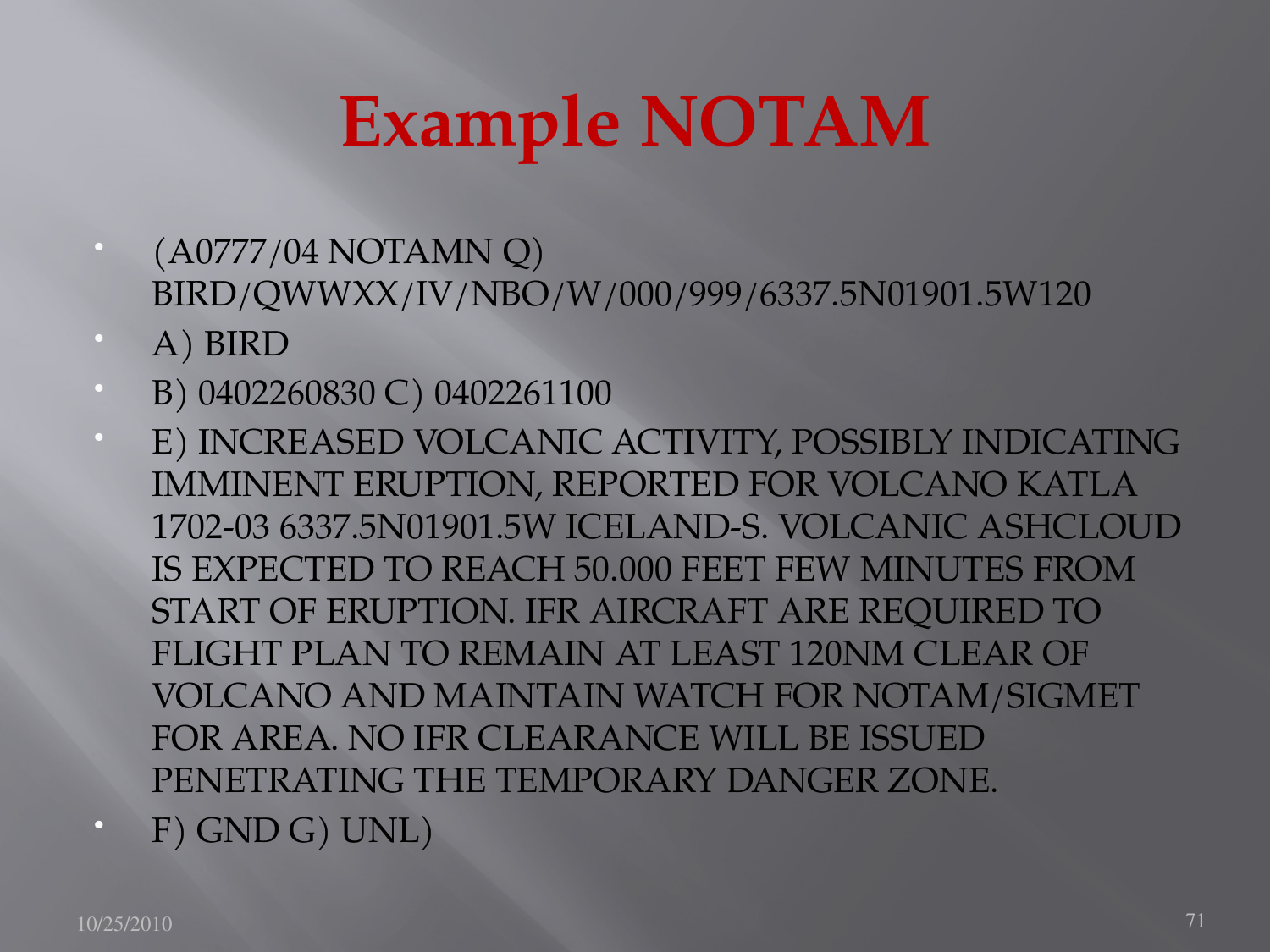

# Example NOTAM
(A0777/04 NOTAMN Q) BIRD/QWWXX/IV/NBO/W/000/999/6337.5N01901.5W120
A) BIRD
B) 0402260830 C) 0402261100
E) INCREASED VOLCANIC ACTIVITY, POSSIBLY INDICATING IMMINENT ERUPTION, REPORTED FOR VOLCANO KATLA 1702-03 6337.5N01901.5W ICELAND-S. VOLCANIC ASHCLOUD IS EXPECTED TO REACH 50.000 FEET FEW MINUTES FROM START OF ERUPTION. IFR AIRCRAFT ARE REQUIRED TO FLIGHT PLAN TO REMAIN AT LEAST 120NM CLEAR OF VOLCANO AND MAINTAIN WATCH FOR NOTAM/SIGMET FOR AREA. NO IFR CLEARANCE WILL BE ISSUED PENETRATING THE TEMPORARY DANGER ZONE.
F) GND G) UNL)
10/25/2010
71